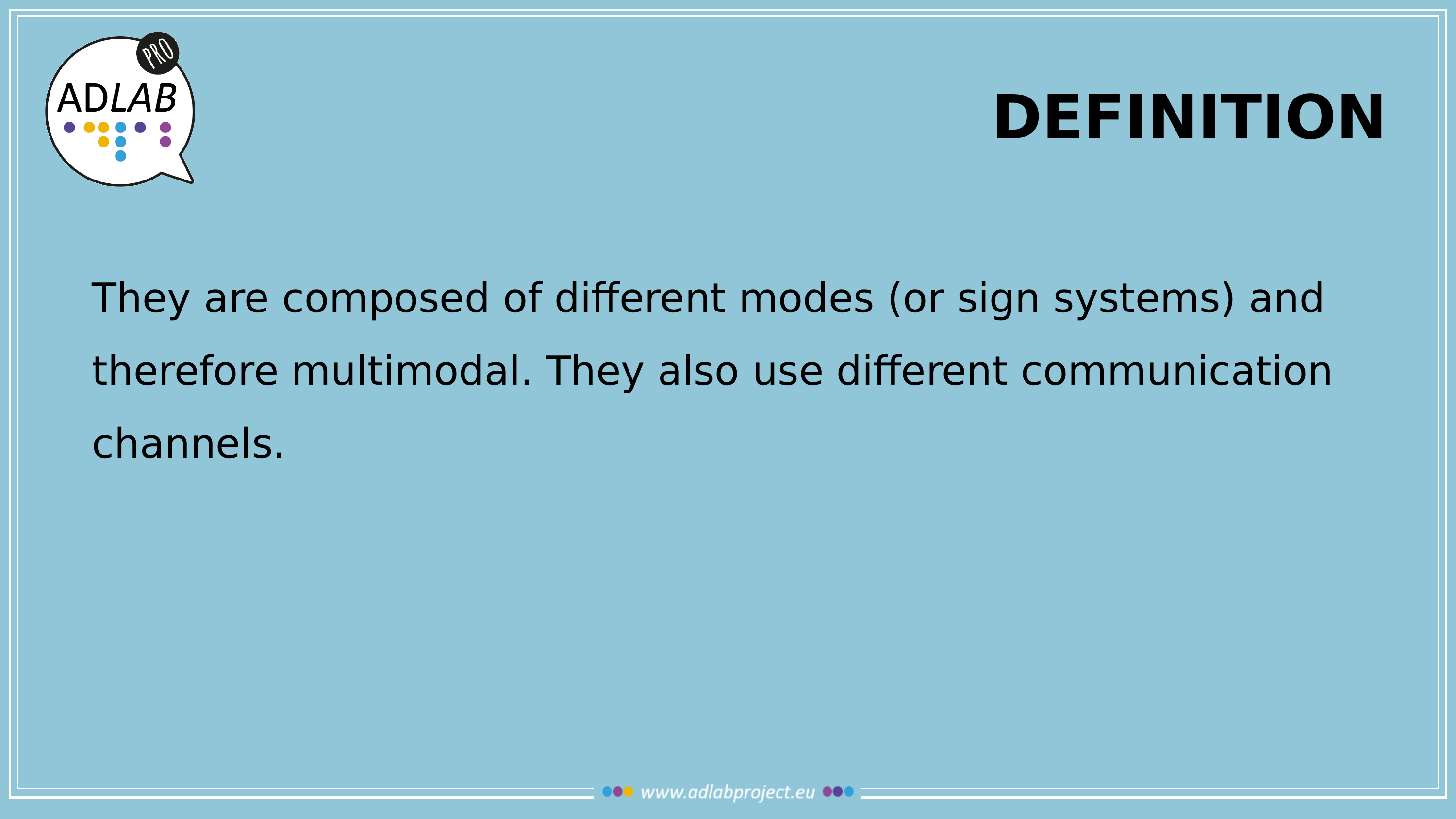

# DEFINITION
They are composed of different modes (or sign systems) and therefore multimodal. They also use different communication channels.